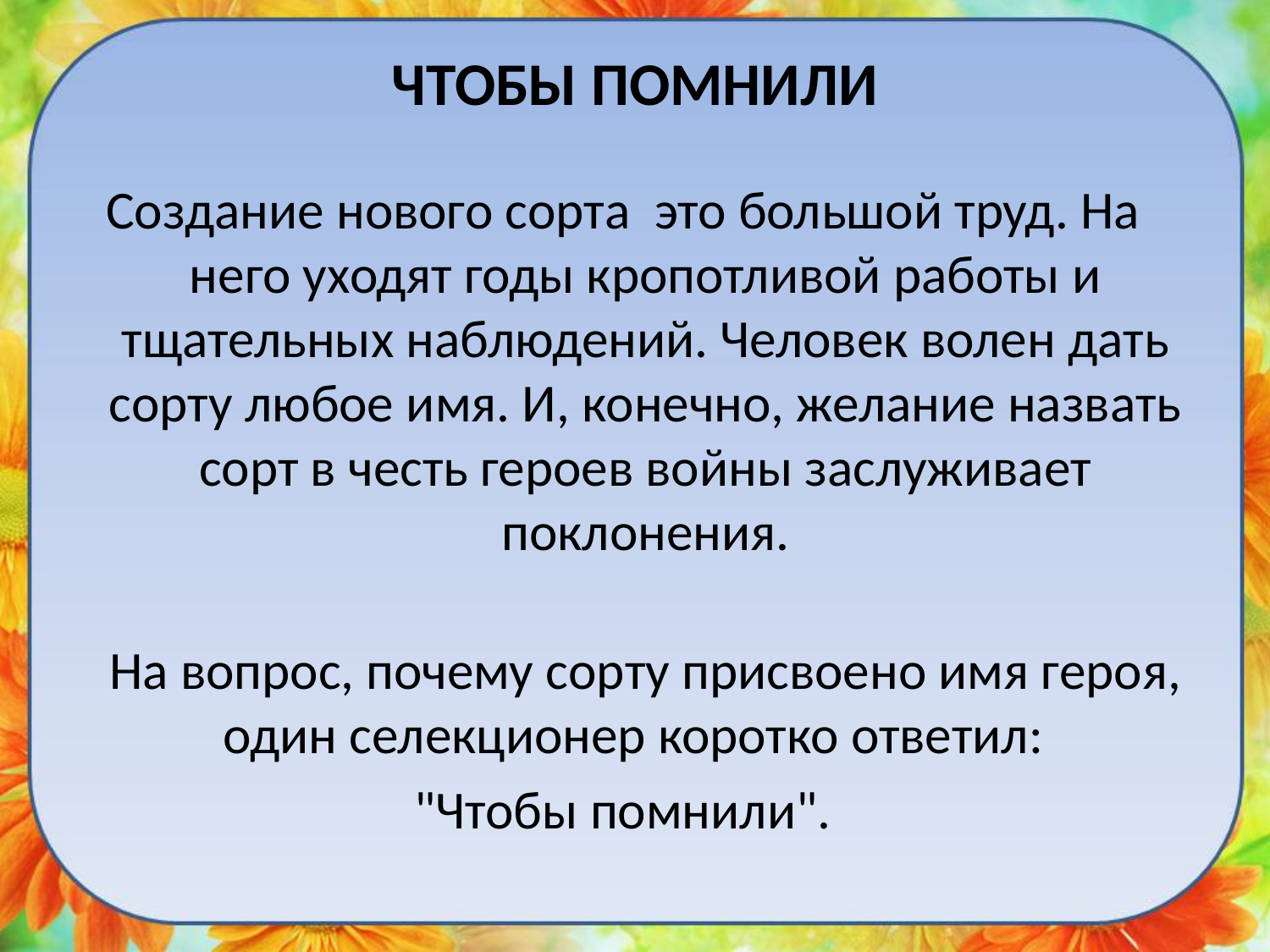

# ЧТОБЫ ПОМНИЛИ
Создание нового сорта ­ это большой труд. На него уходят годы кропотливой работы и тщательных наблюдений. Человек волен дать сорту любое имя. И, конечно, желание назвать сорт в честь героев войны заслуживает поклонения.
На вопрос, почему сорту присвоено имя героя, один селекционер коротко ответил:
"Чтобы помнили".